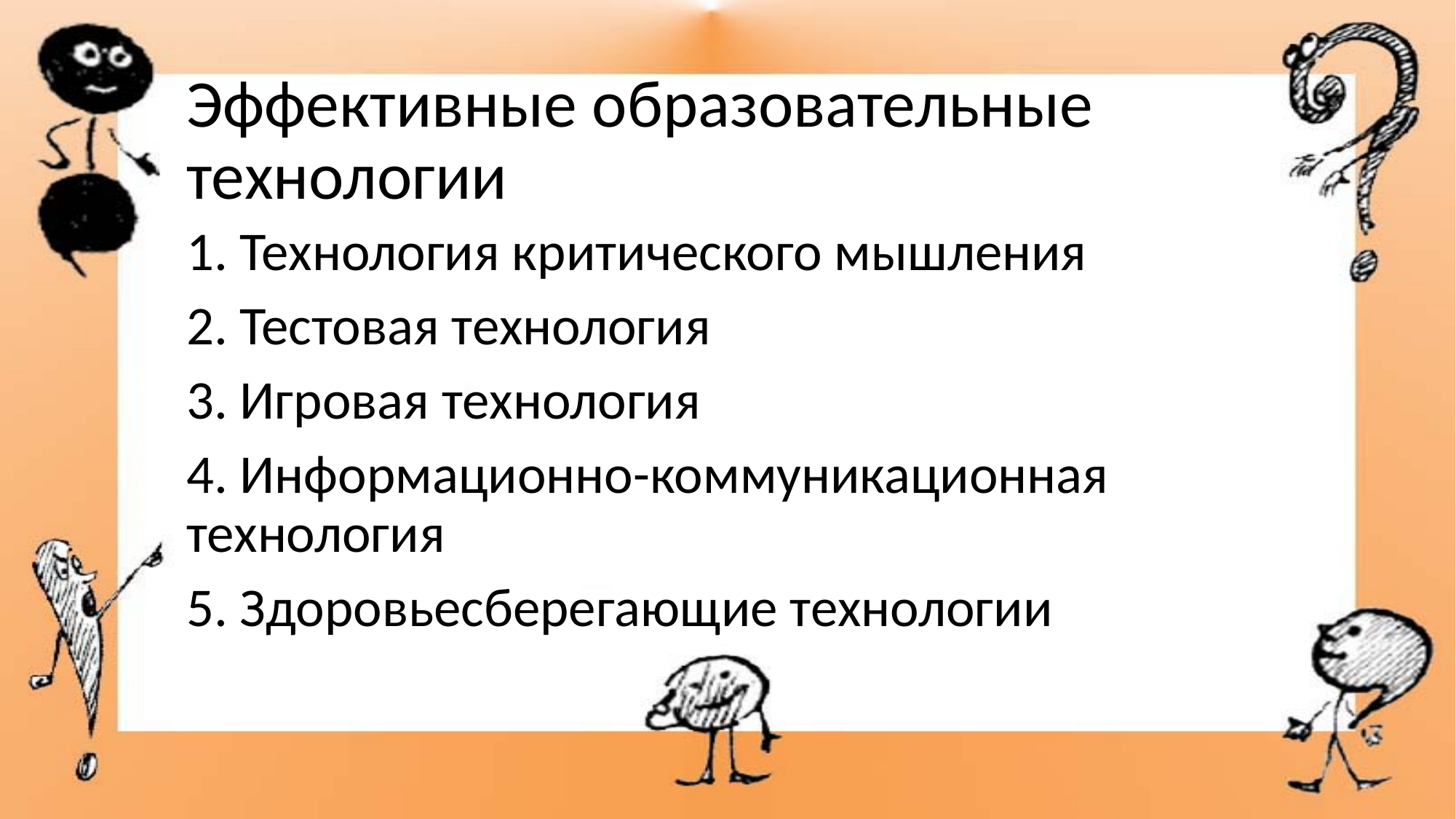

# Эффективные образовательные технологии
1. Технология критического мышления
2. Тестовая технология
3. Игровая технология
4. Информационно-коммуникационная технология
5. Здоровьесберегающие технологии